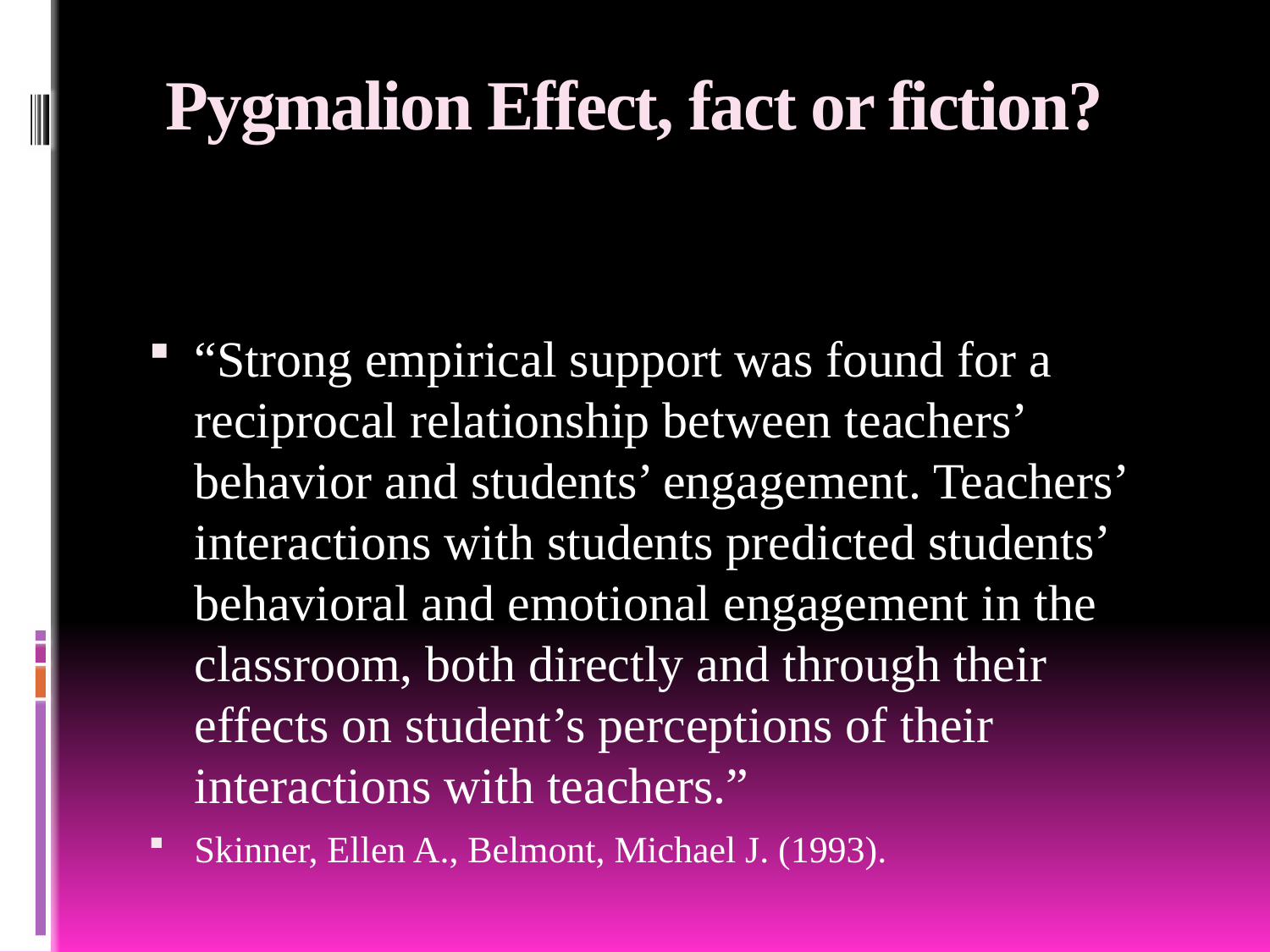

# Pygmalion Effect, fact or fiction?

“Strong empirical support was found for a reciprocal relationship between teachers’ behavior and students’ engagement. Teachers’ interactions with students predicted students’ behavioral and emotional engagement in the classroom, both directly and through their effects on student’s perceptions of their interactions with teachers.”
Skinner, Ellen A., Belmont, Michael J. (1993).